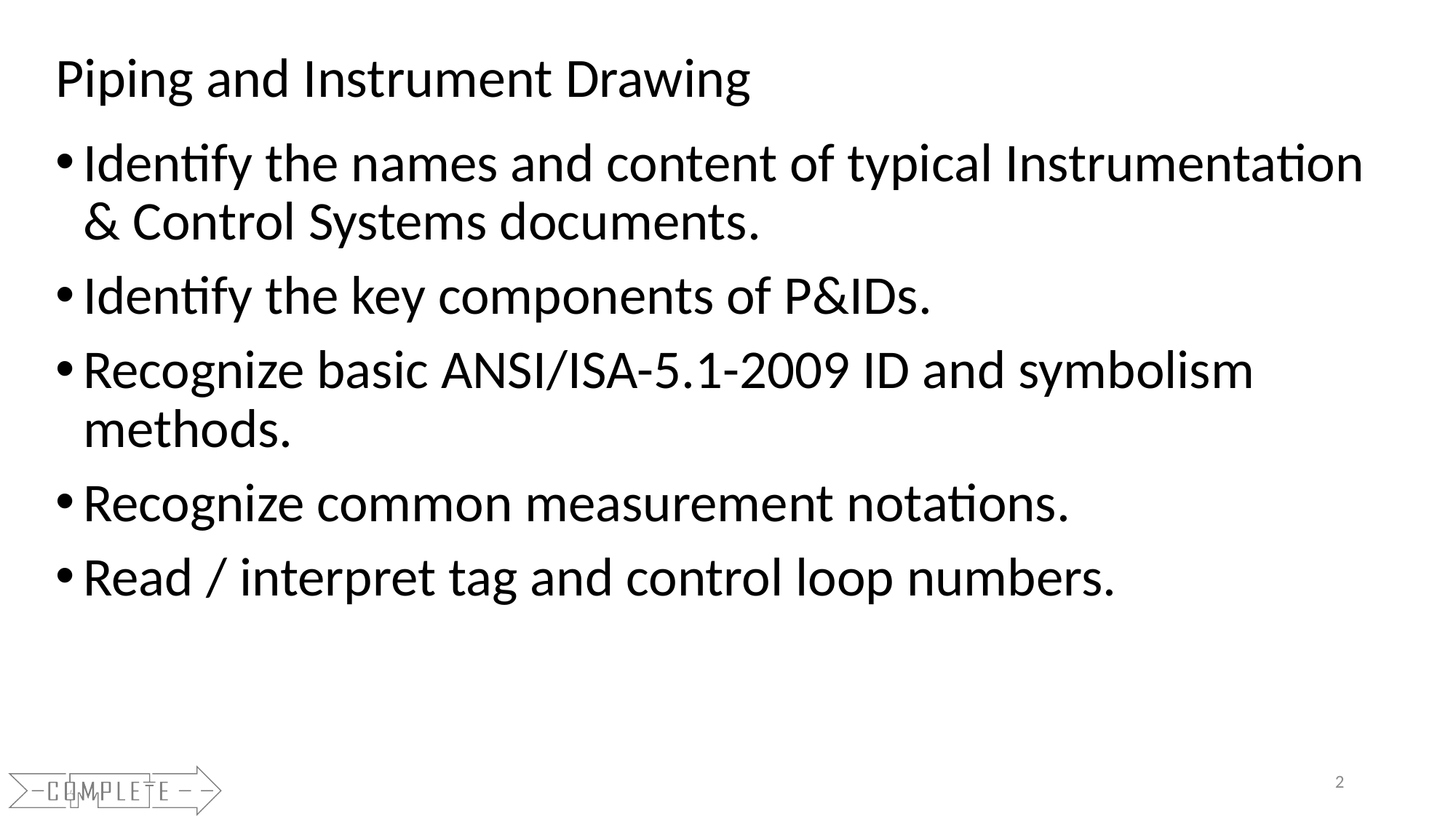

# Piping and Instrument Drawing
Identify the names and content of typical Instrumentation & Control Systems documents.
Identify the key components of P&IDs.
Recognize basic ANSI/ISA-5.1-2009 ID and symbolism methods.
Recognize common measurement notations.
Read / interpret tag and control loop numbers.
2